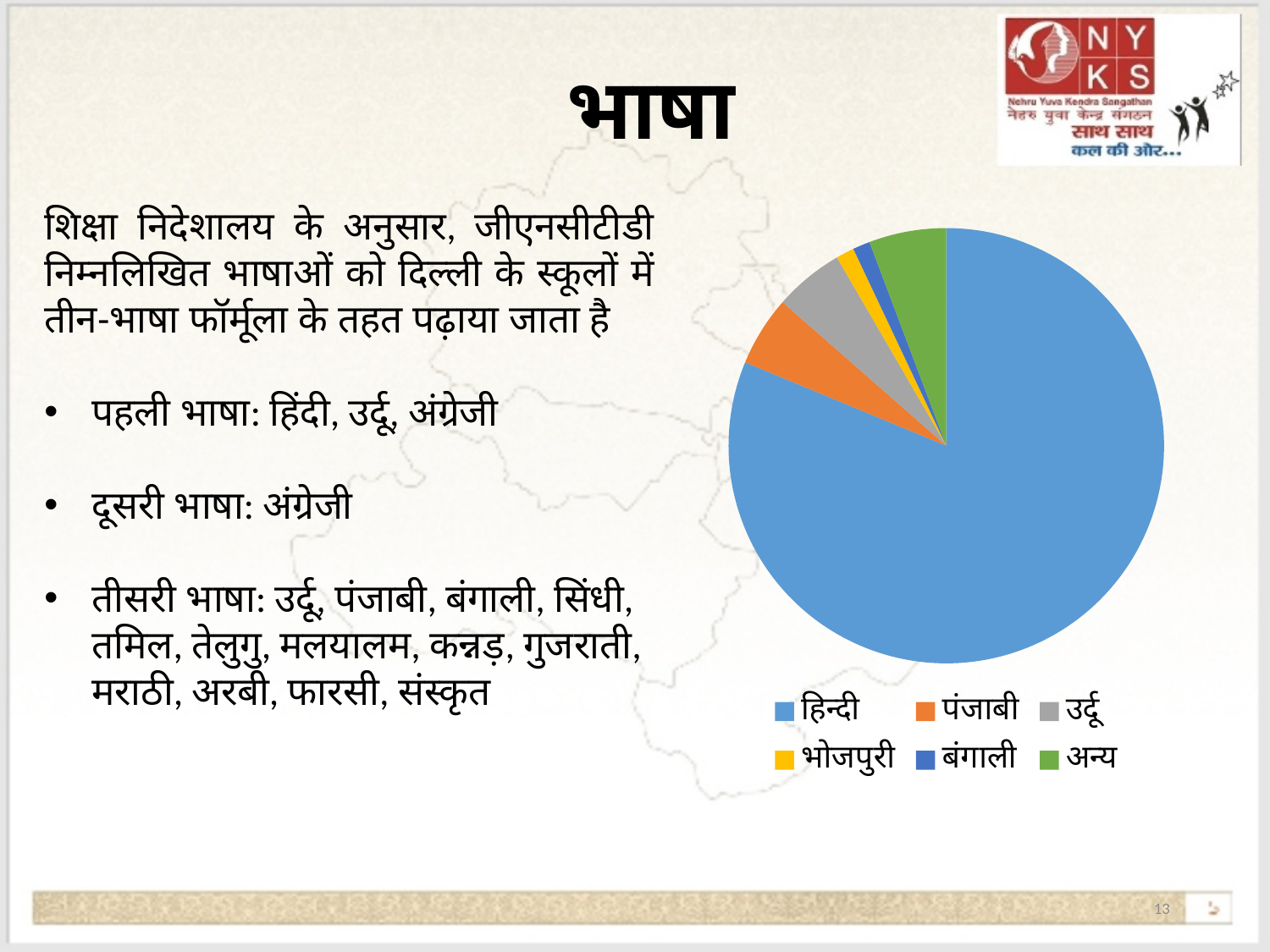

भाषा
शिक्षा निदेशालय के अनुसार, जीएनसीटीडी निम्नलिखित भाषाओं को दिल्ली के स्कूलों में तीन-भाषा फॉर्मूला के तहत पढ़ाया जाता है

पहली भाषा: हिंदी, उर्दू, अंग्रेजी

दूसरी भाषा: अंग्रेजी

तीसरी भाषा: उर्दू, पंजाबी, बंगाली, सिंधी, तमिल, तेलुगु, मलयालम, कन्नड़, गुजराती, मराठी, अरबी, फारसी, संस्कृत

### Chart

| Category | भाषा |
|---|---|
| हिन्दी | 81.26 |
| पंजाबी | 5.2 |
| उर्दू | 5.17 |
| भोजपुरी | 1.35 |
| बंगाली | 1.28 |
| अन्य | 5.74 |
13